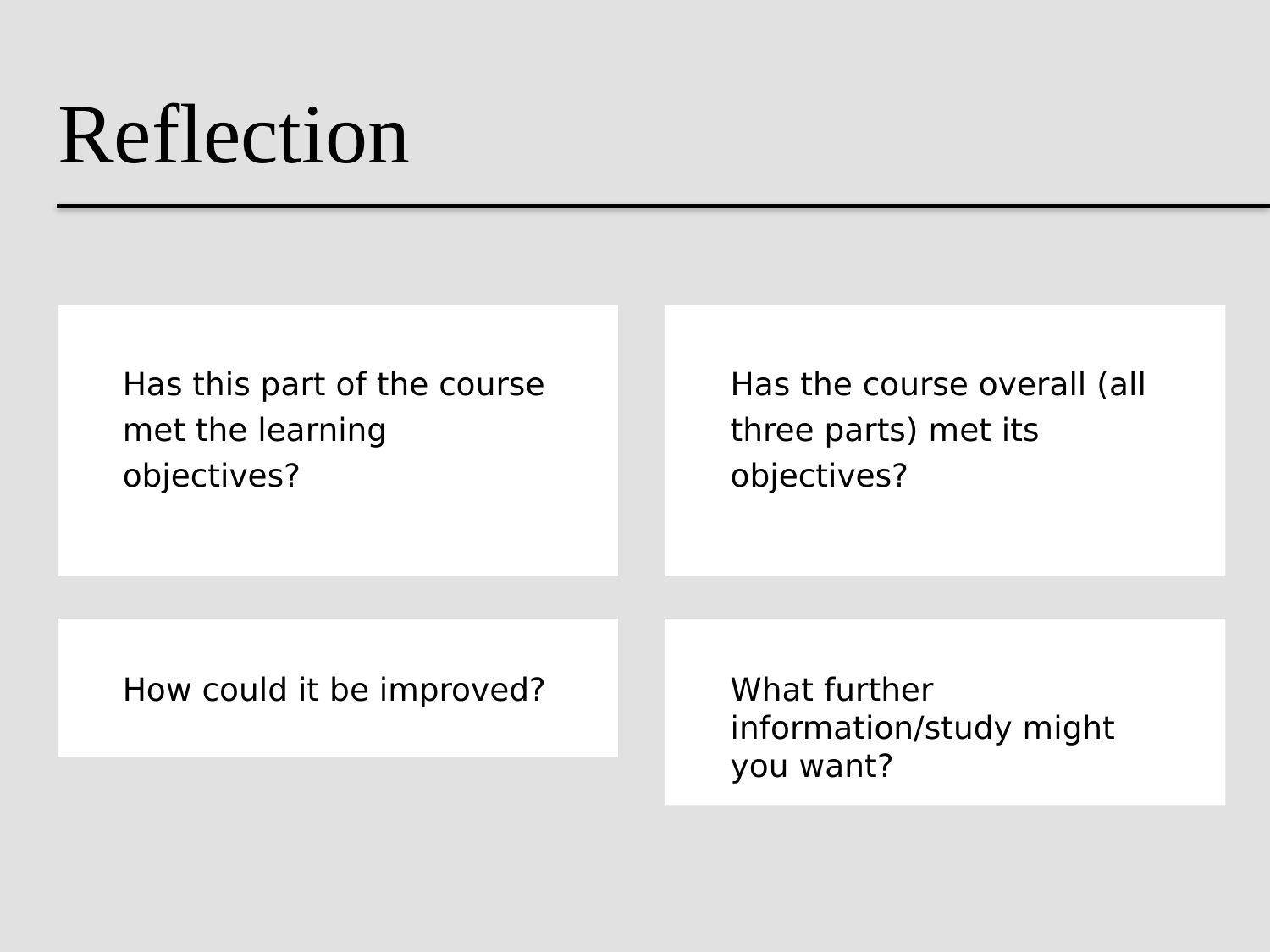

Reflection

Has this part of the course met the learning objectives?

Has the course overall (all three parts) met its objectives?

How could it be improved?

What further information/study might you want?